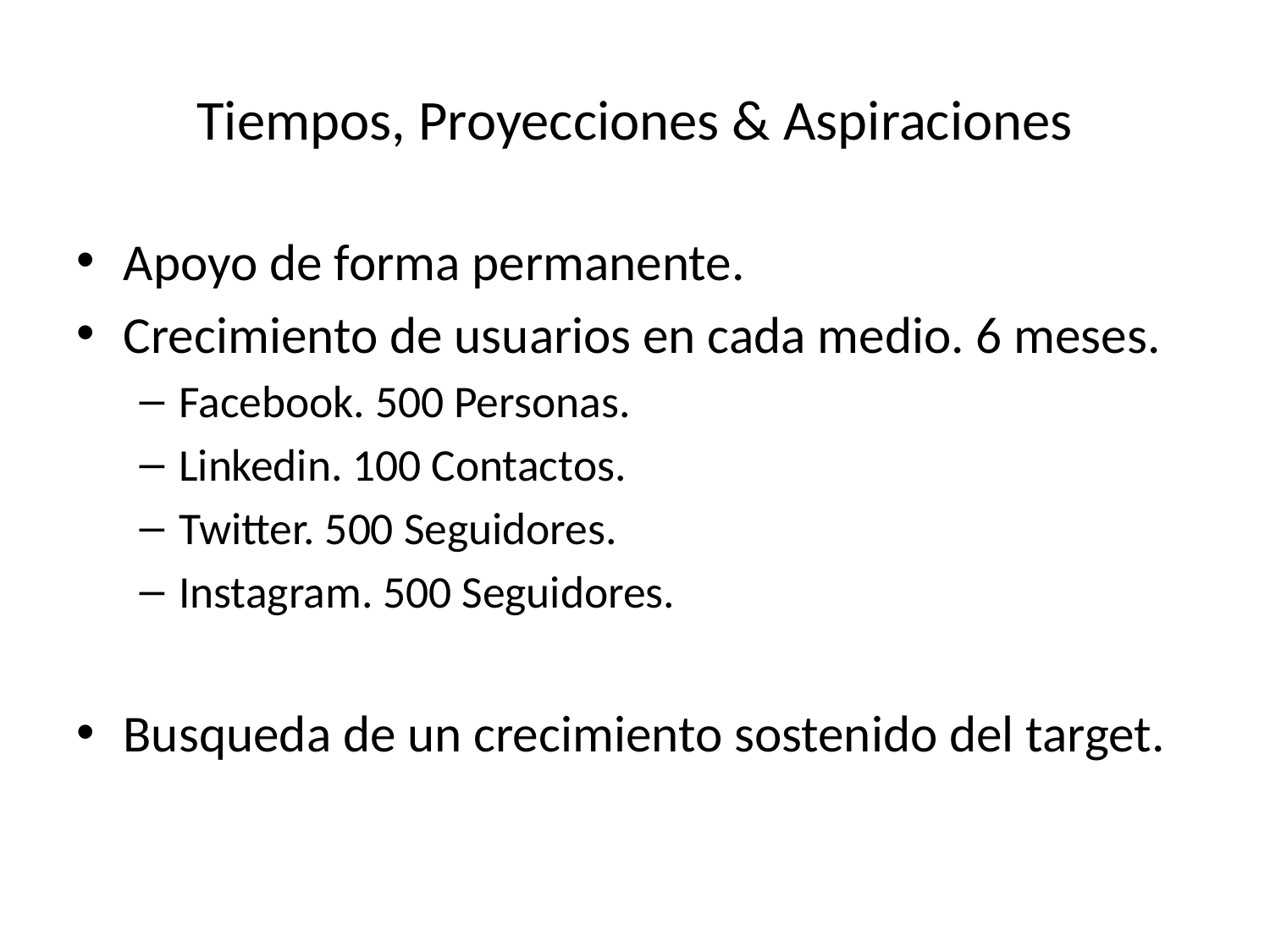

# Tiempos, Proyecciones & Aspiraciones
Apoyo de forma permanente.
Crecimiento de usuarios en cada medio. 6 meses.
Facebook. 500 Personas.
Linkedin. 100 Contactos.
Twitter. 500 Seguidores.
Instagram. 500 Seguidores.

Busqueda de un crecimiento sostenido del target.